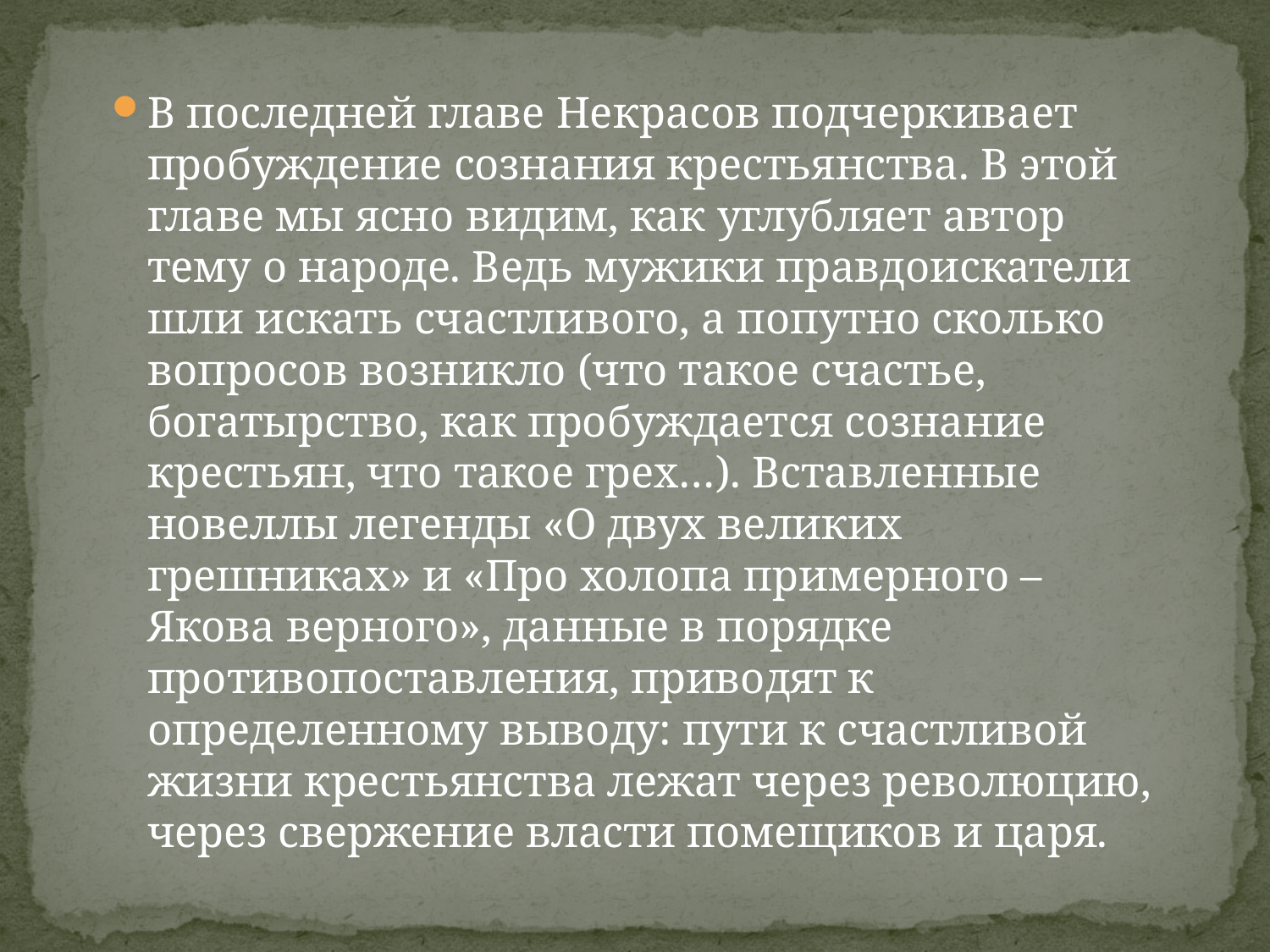

#
В последней главе Некрасов подчеркивает пробуждение сознания крестьянства. В этой главе мы ясно видим, как углубляет автор тему о народе. Ведь мужики правдоискатели шли искать счастливого, а попутно сколько вопросов возникло (что такое счастье, богатырство, как пробуждается сознание крестьян, что такое грех…). Вставленные новеллы легенды «О двух великих грешниках» и «Про холопа примерного – Якова верного», данные в порядке противопоставления, приводят к определенному выводу: пути к счастливой жизни крестьянства лежат через революцию, через свержение власти помещиков и царя.